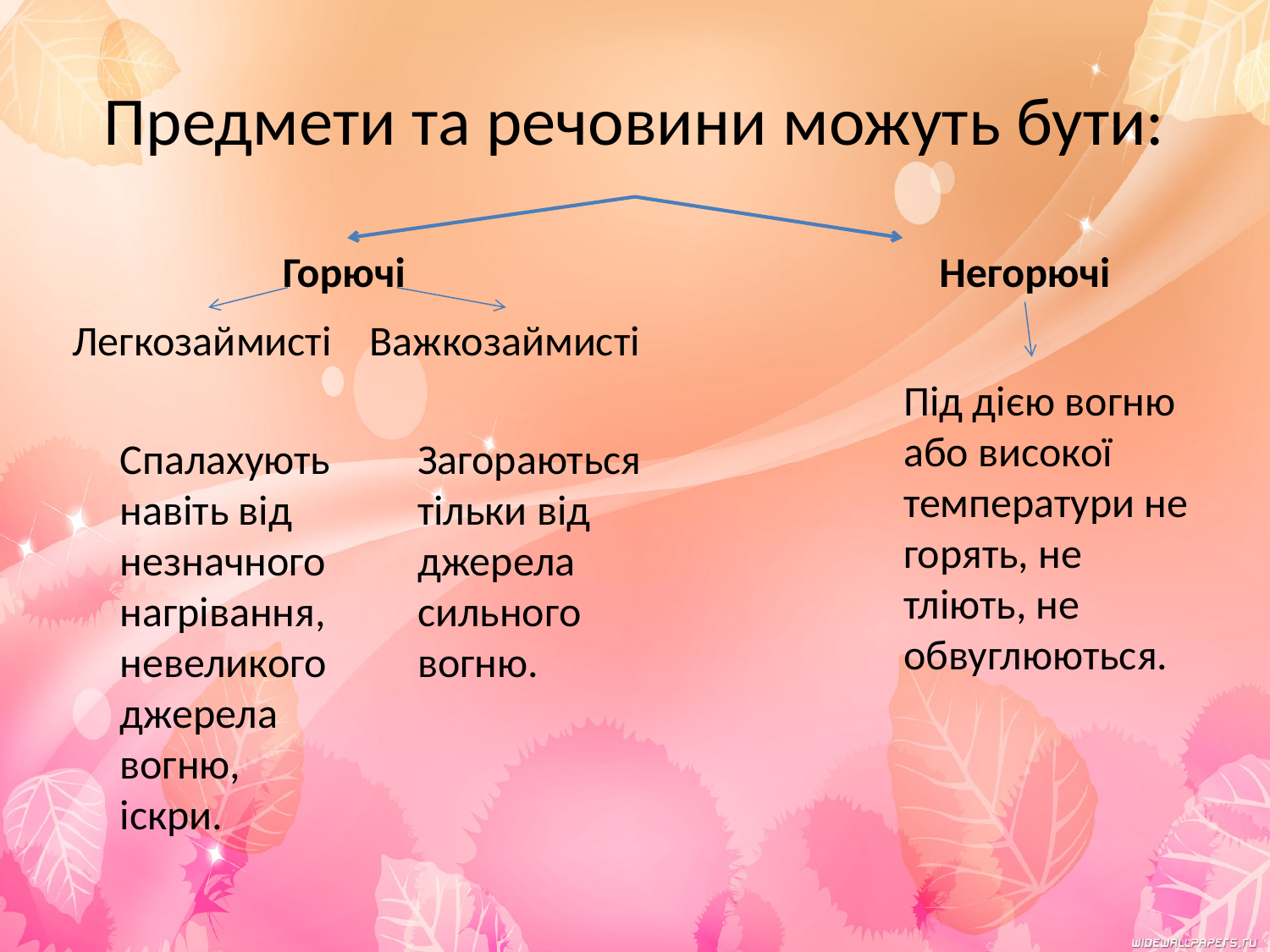

# Предмети та речовини можуть бути:
Горючі
Негорючі
Легкозаймисті

	Спалахують навіть від незначного нагрівання, невеликого джерела вогню, іскри.
Важкозаймисті

	Загораються тільки від джерела сильного вогню.
	Під дією вогню або високої температури не горять, не тліють, не обвуглюються.